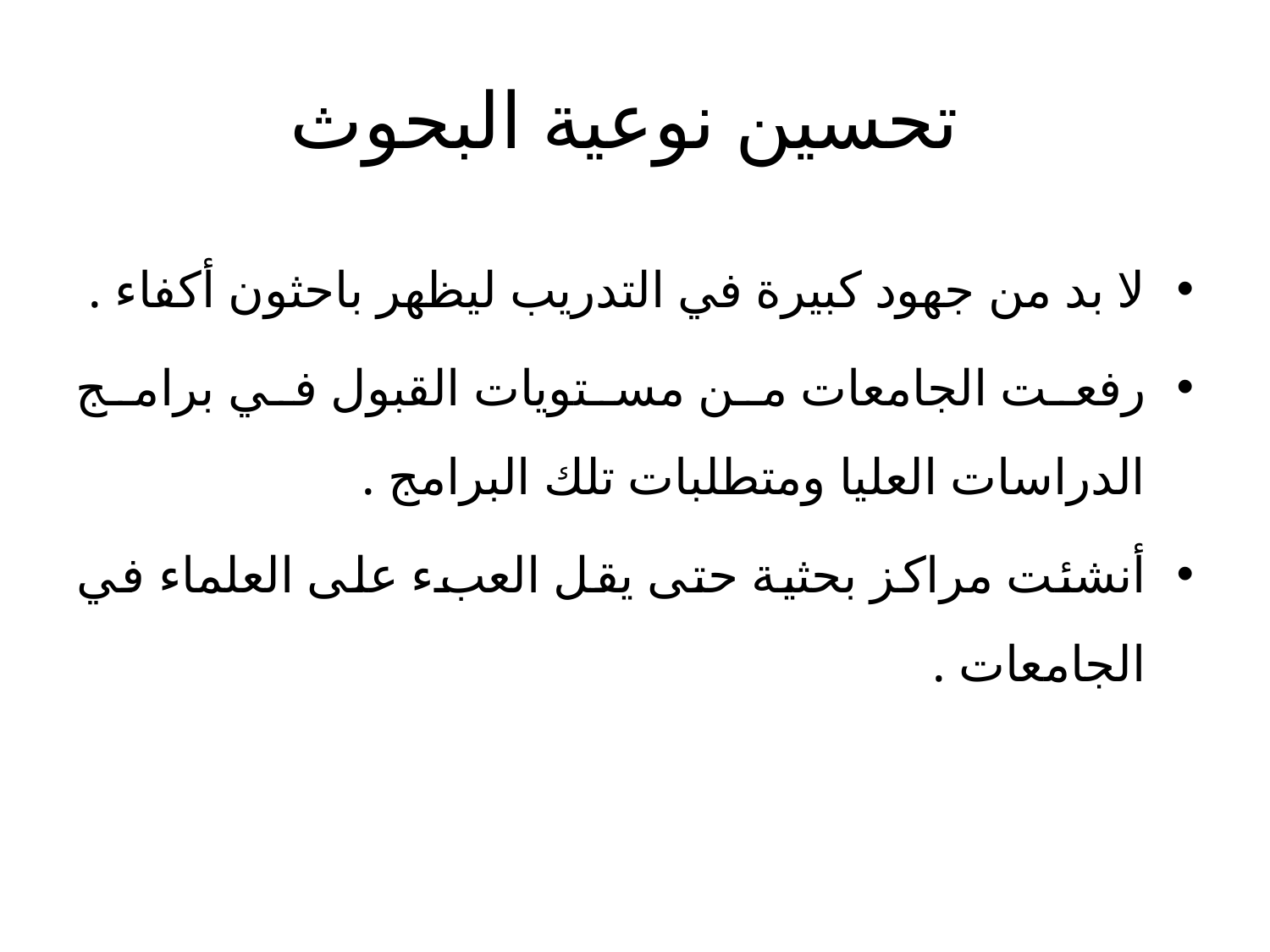

# تحسين نوعية البحوث
لا بد من جهود كبيرة في التدريب ليظهر باحثون أكفاء .
رفعت الجامعات من مستويات القبول في برامج الدراسات العليا ومتطلبات تلك البرامج .
أنشئت مراكز بحثية حتى يقل العبء على العلماء في الجامعات .